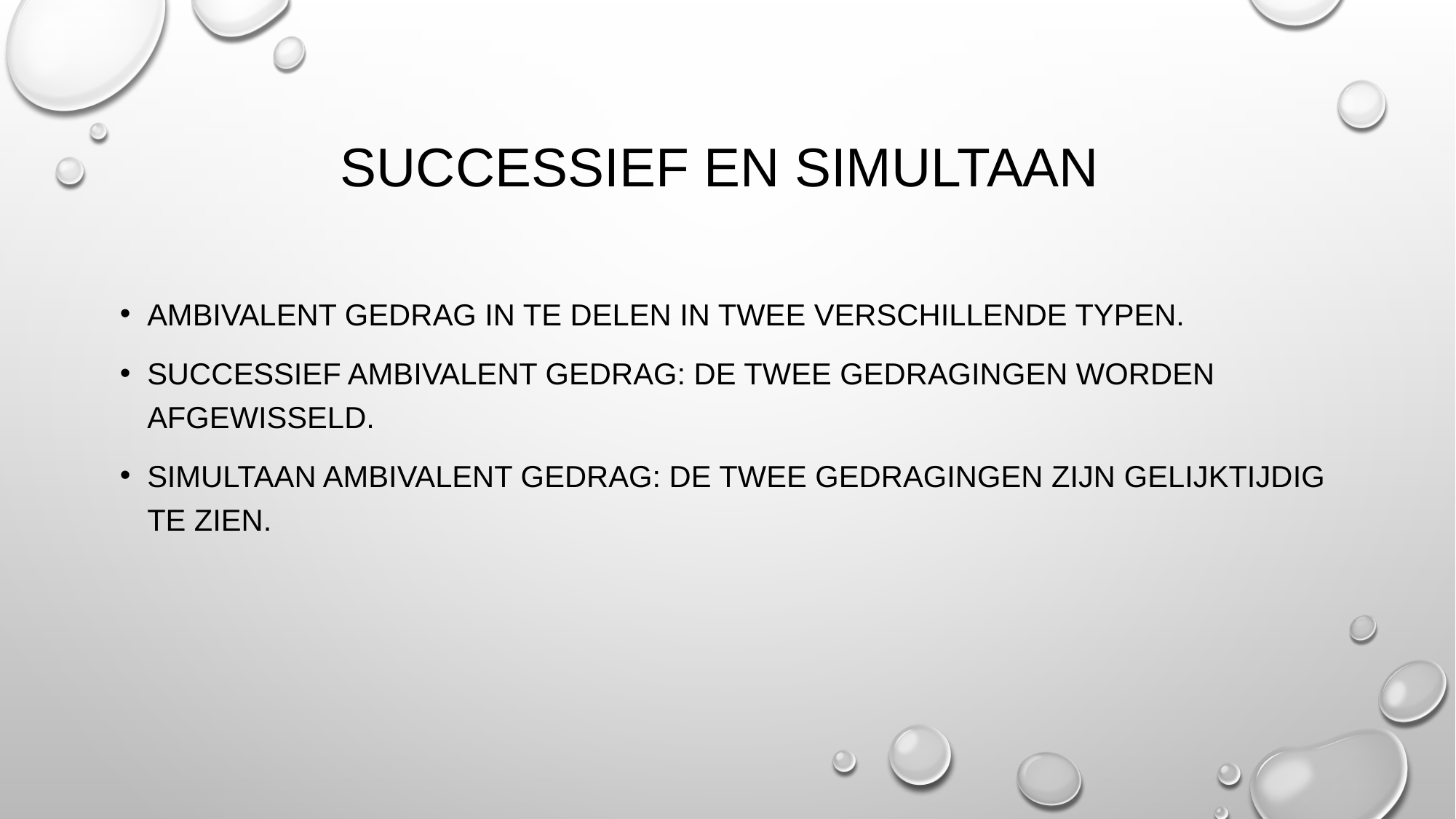

# Successief en simultaan
Ambivalent gedrag in te delen in twee verschillende typen.
Successief ambivalent gedrag: de twee gedragingen worden afgewisseld.
Simultaan ambivalent gedrag: de twee gedragingen zijn gelijktijdig te zien.